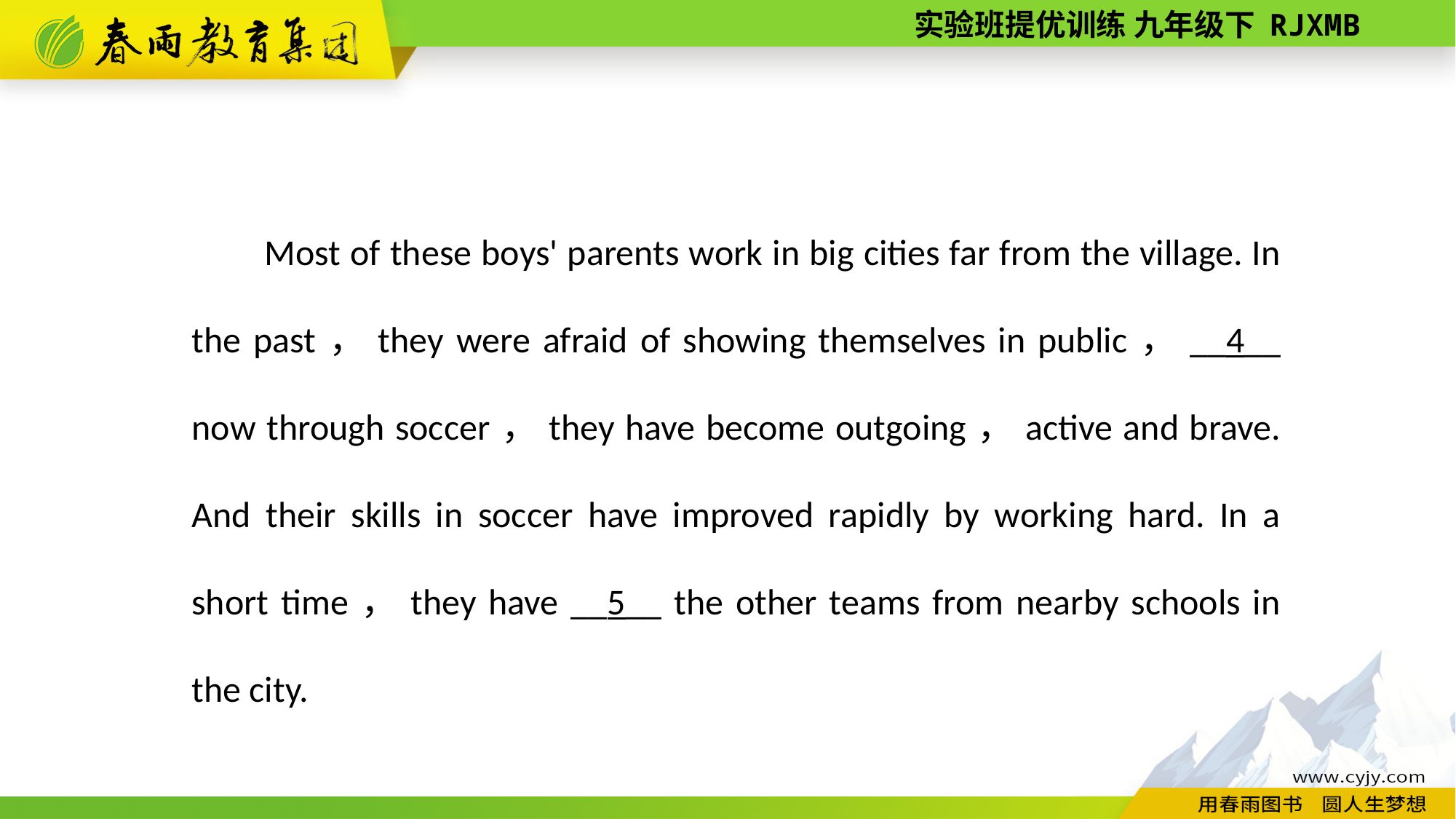

Most of these boys' parents work in big cities far from the village. In the past，they were afraid of showing themselves in public，__4__ now through soccer，they have become outgoing，active and brave. And their skills in soccer have improved rapidly by working hard. In a short time，they have __5__ the other teams from nearby schools in the city.